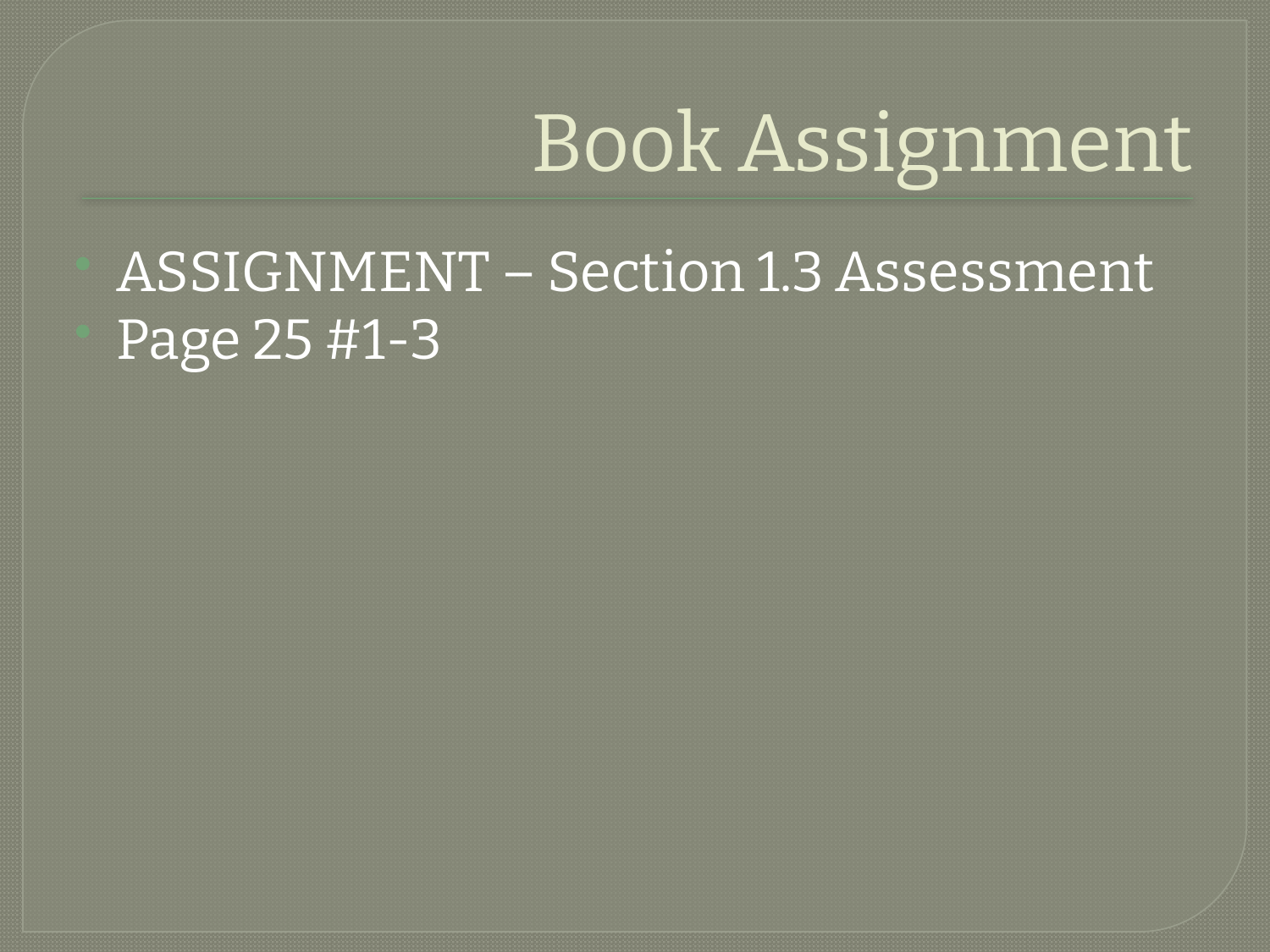

# Book Assignment
ASSIGNMENT – Section 1.3 Assessment
Page 25 #1-3